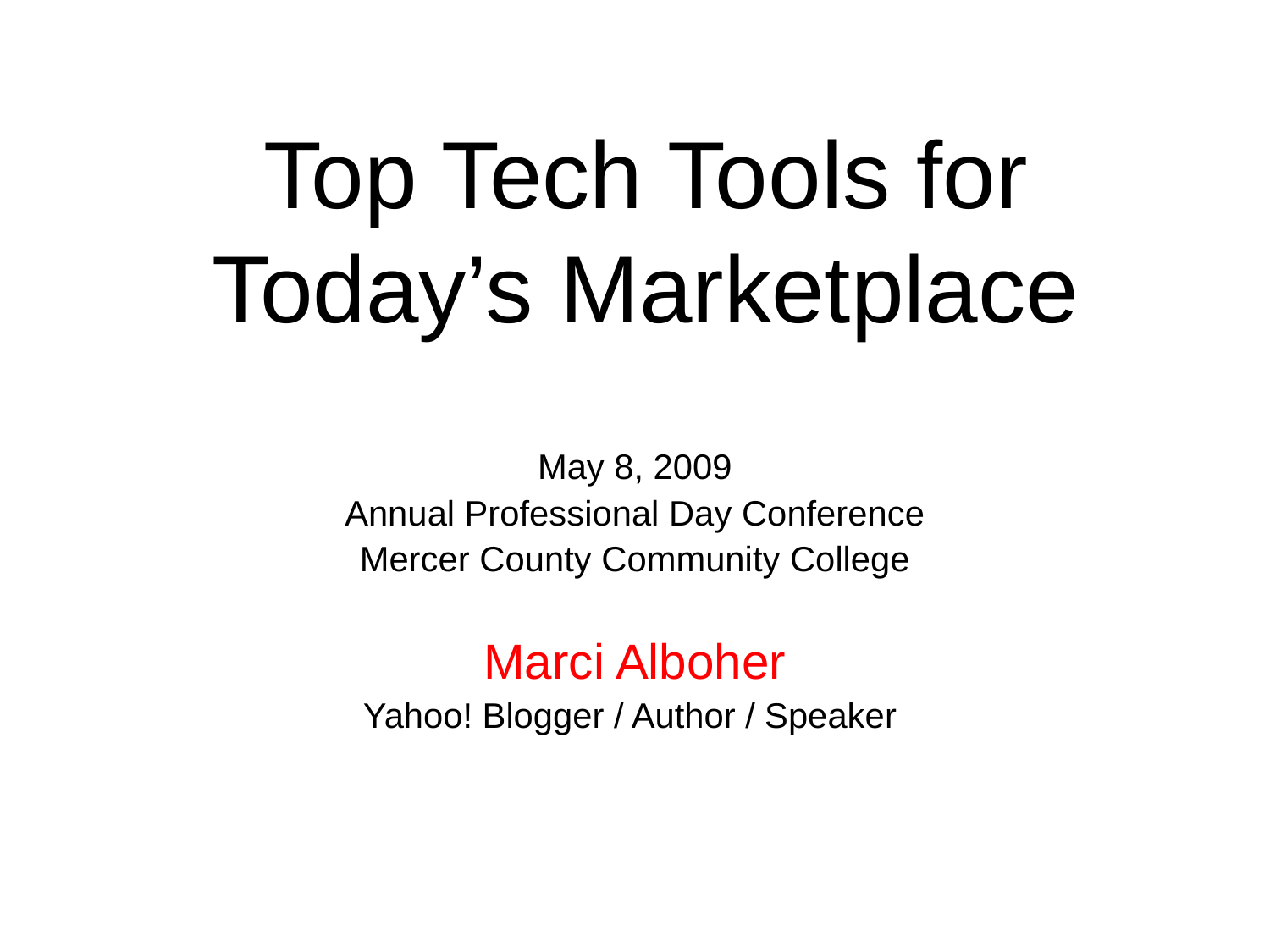

Top Tech Tools for Today’s Marketplace

May 8, 2009
Annual Professional Day Conference
Mercer County Community College

Marci Alboher
Yahoo! Blogger / Author / Speaker